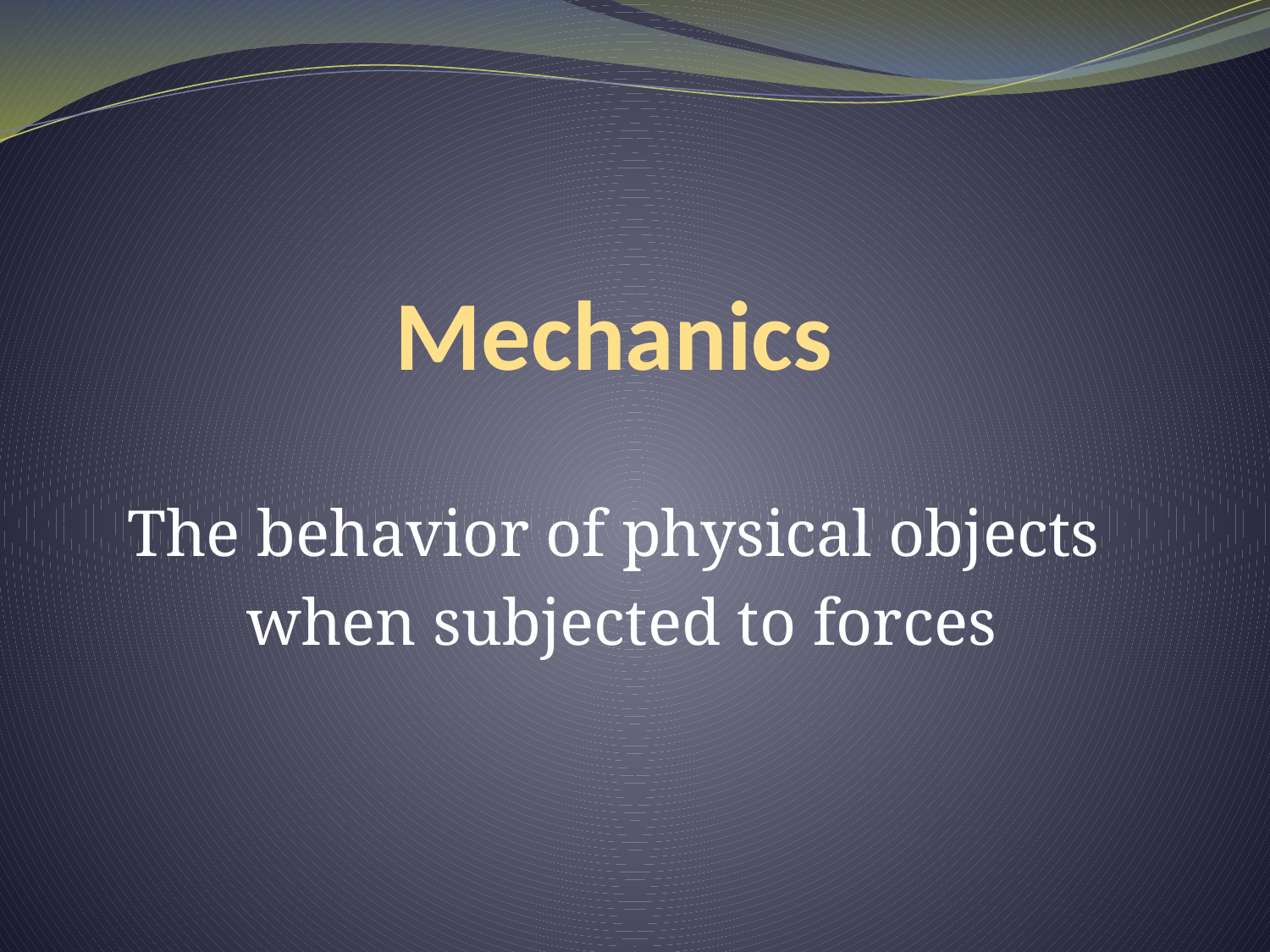

# Mechanics
The behavior of physical objects
 when subjected to forces